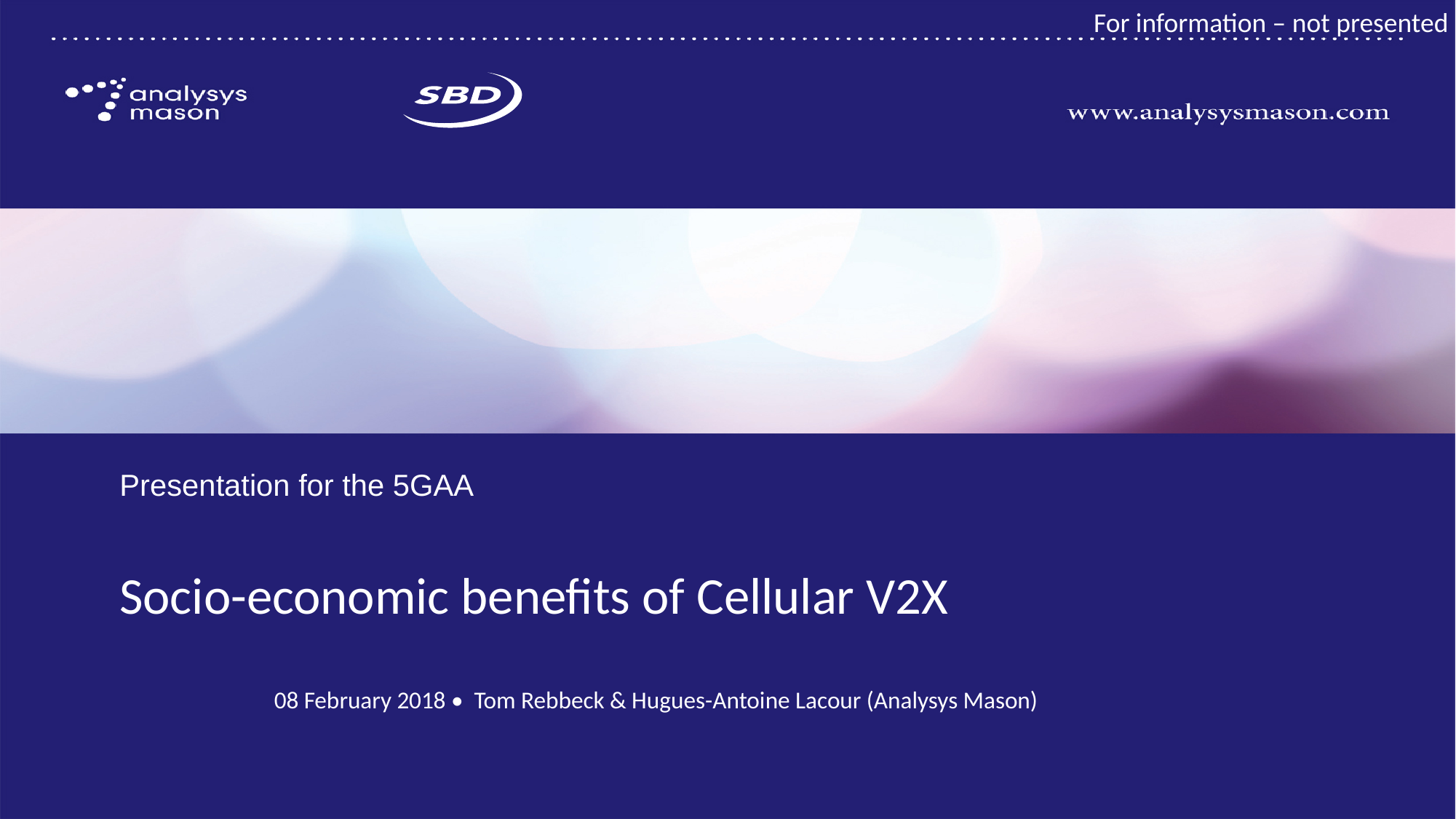

For information – not presented

Presentation for the 5GAA
# Socio-economic benefits of Cellular V2X
08 February 2018 •  Tom Rebbeck & Hugues-Antoine Lacour (Analysys Mason)